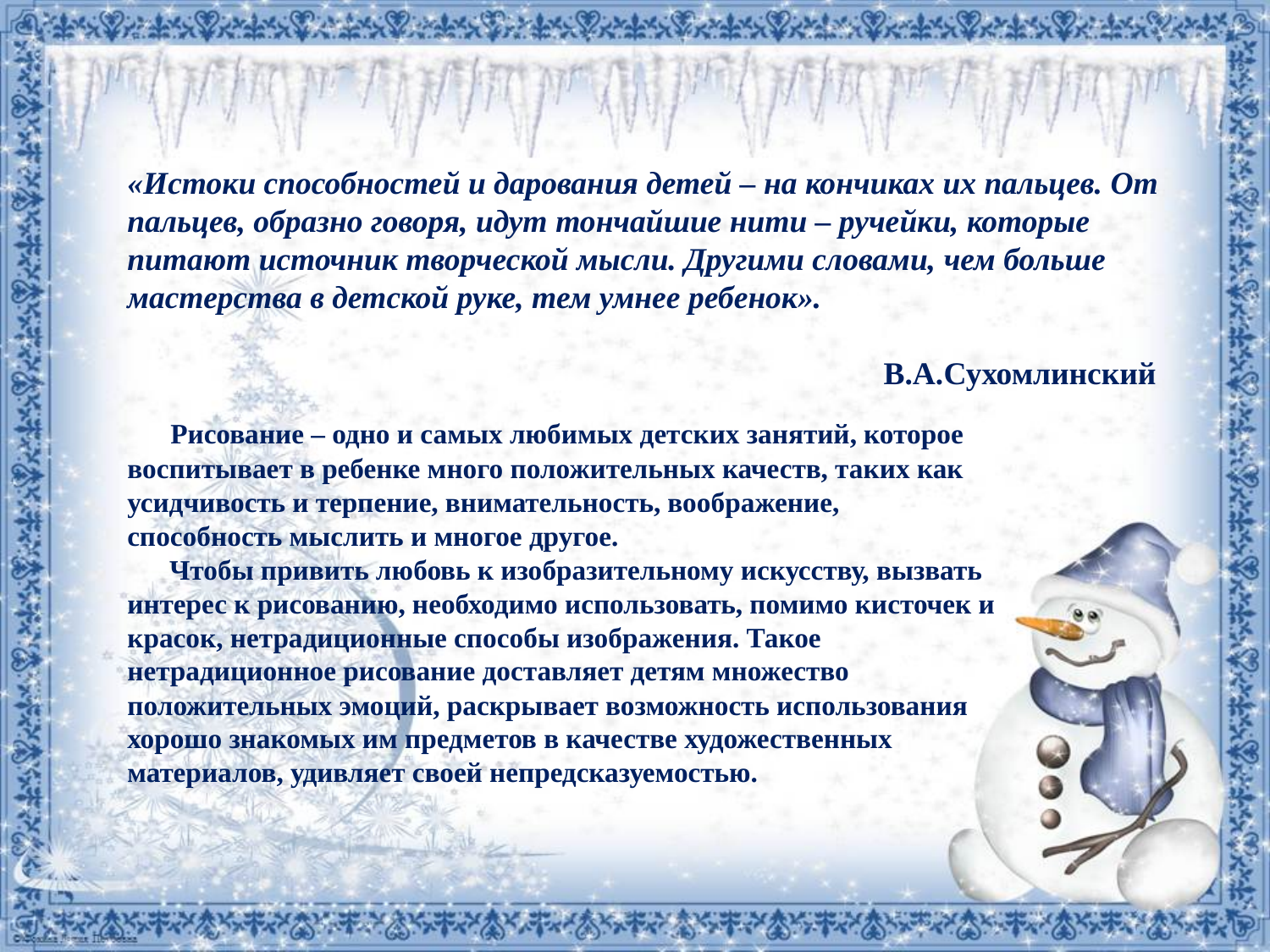

«Истоки способностей и дарования детей – на кончиках их пальцев. От пальцев, образно говоря, идут тончайшие нити – ручейки, которые питают источник творческой мысли. Другими словами, чем больше мастерства в детской руке, тем умнее ребенок».
                                                                                              В.А.Сухомлинский

      Рисование – одно и самых любимых детских занятий, которое воспитывает в ребенке много положительных качеств, таких как усидчивость и терпение, внимательность, воображение, способность мыслить и многое другое.
      Чтобы привить любовь к изобразительному искусству, вызвать интерес к рисованию, необходимо использовать, помимо кисточек и красок, нетрадиционные способы изображения. Такое нетрадиционное рисование доставляет детям множество положительных эмоций, раскрывает возможность использования хорошо знакомых им предметов в качестве художественных материалов, удивляет своей непредсказуемостью.